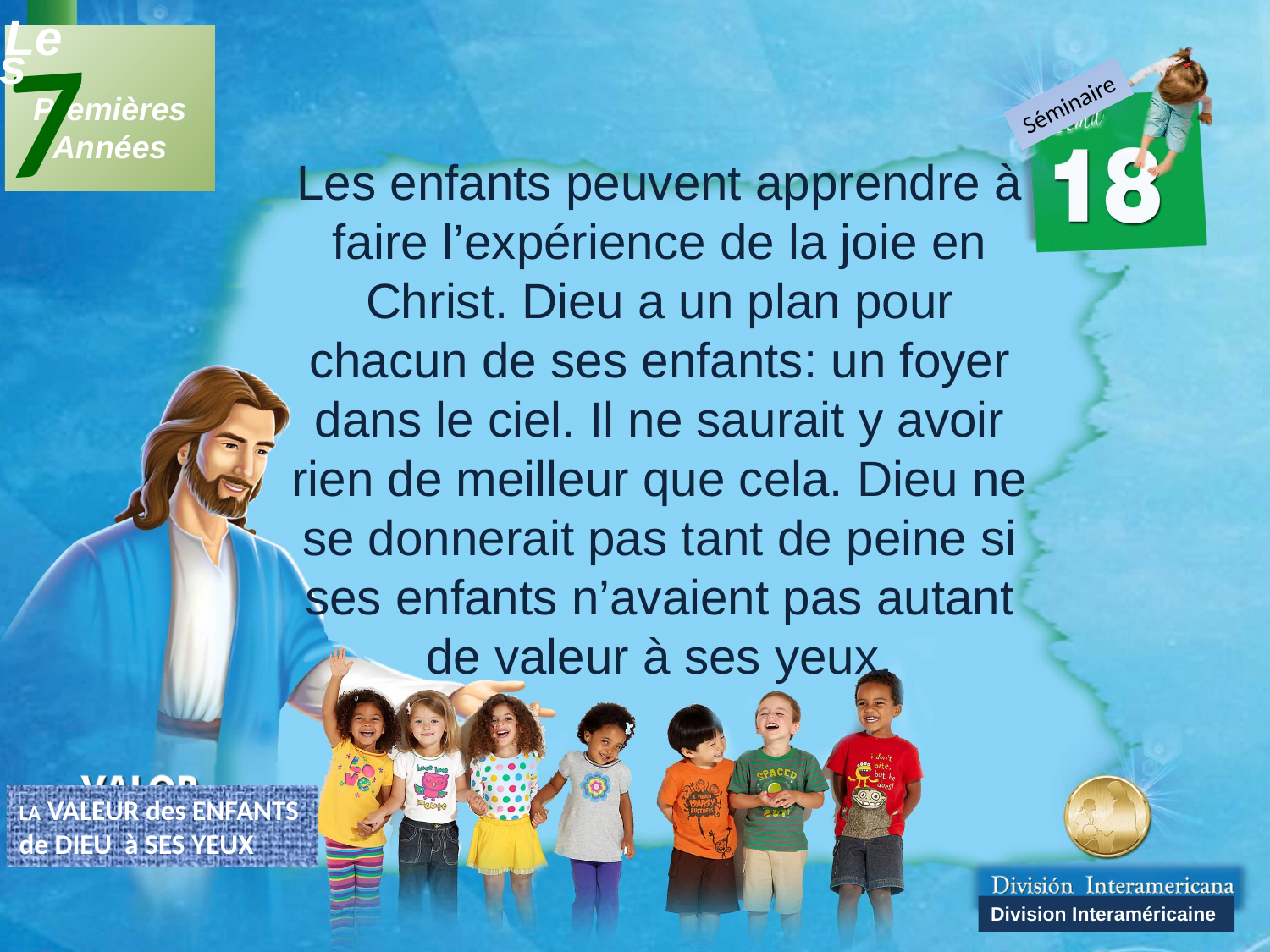

7
Les
         Premières
Années
Séminaire
Les enfants peuvent apprendre à faire l’expérience de la joie en Christ. Dieu a un plan pour chacun de ses enfants: un foyer dans le ciel. Il ne saurait y avoir rien de meilleur que cela. Dieu ne se donnerait pas tant de peine si ses enfants n’avaient pas autant de valeur à ses yeux.
LA VALEUR des ENFANTS
de DIEU  à SES YEUX
Division Interaméricaine